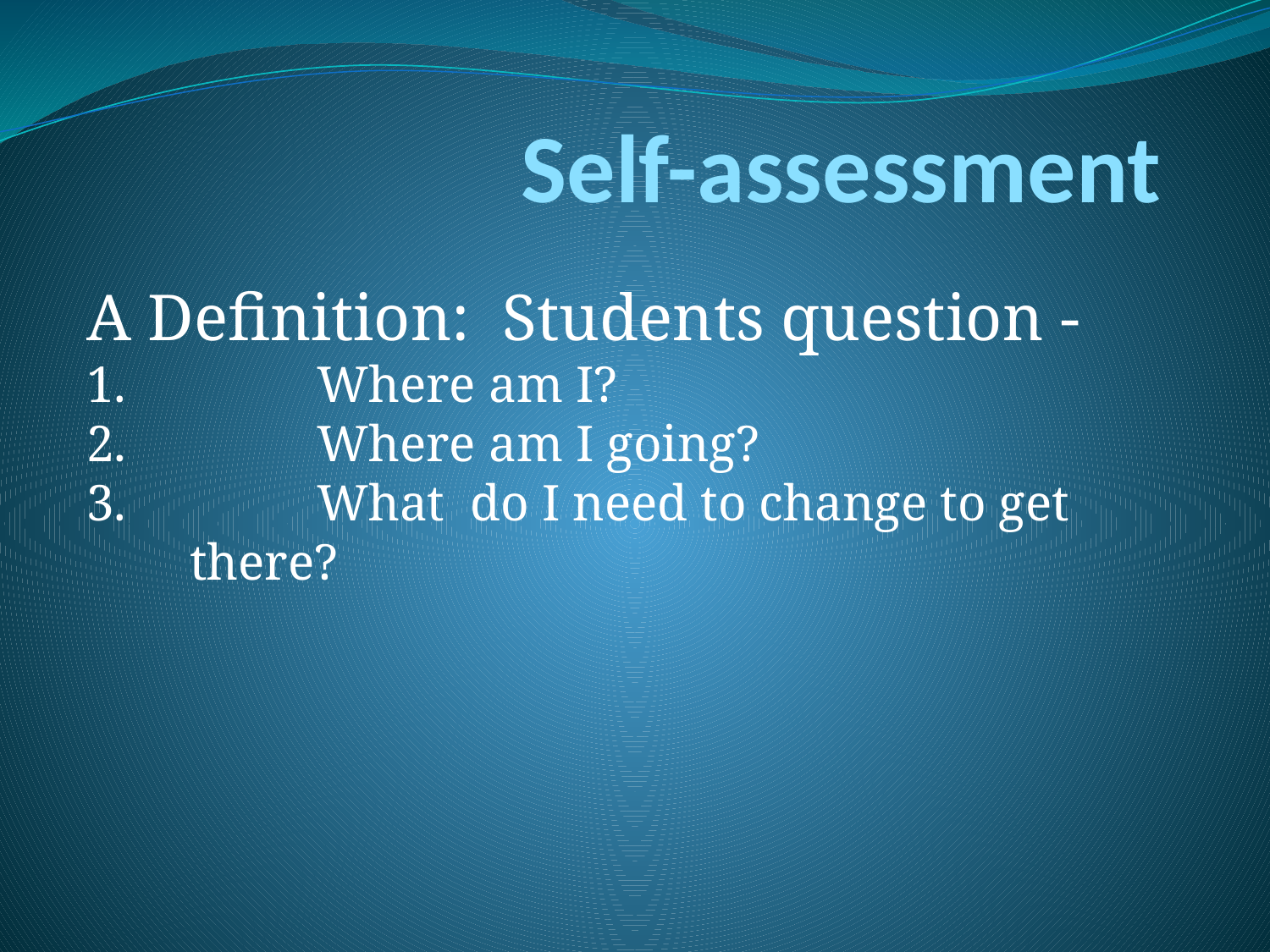

# Self-assessment
A Definition:  Students question -
	Where am I?
	Where am I going?
	What  do I need to change to get there?